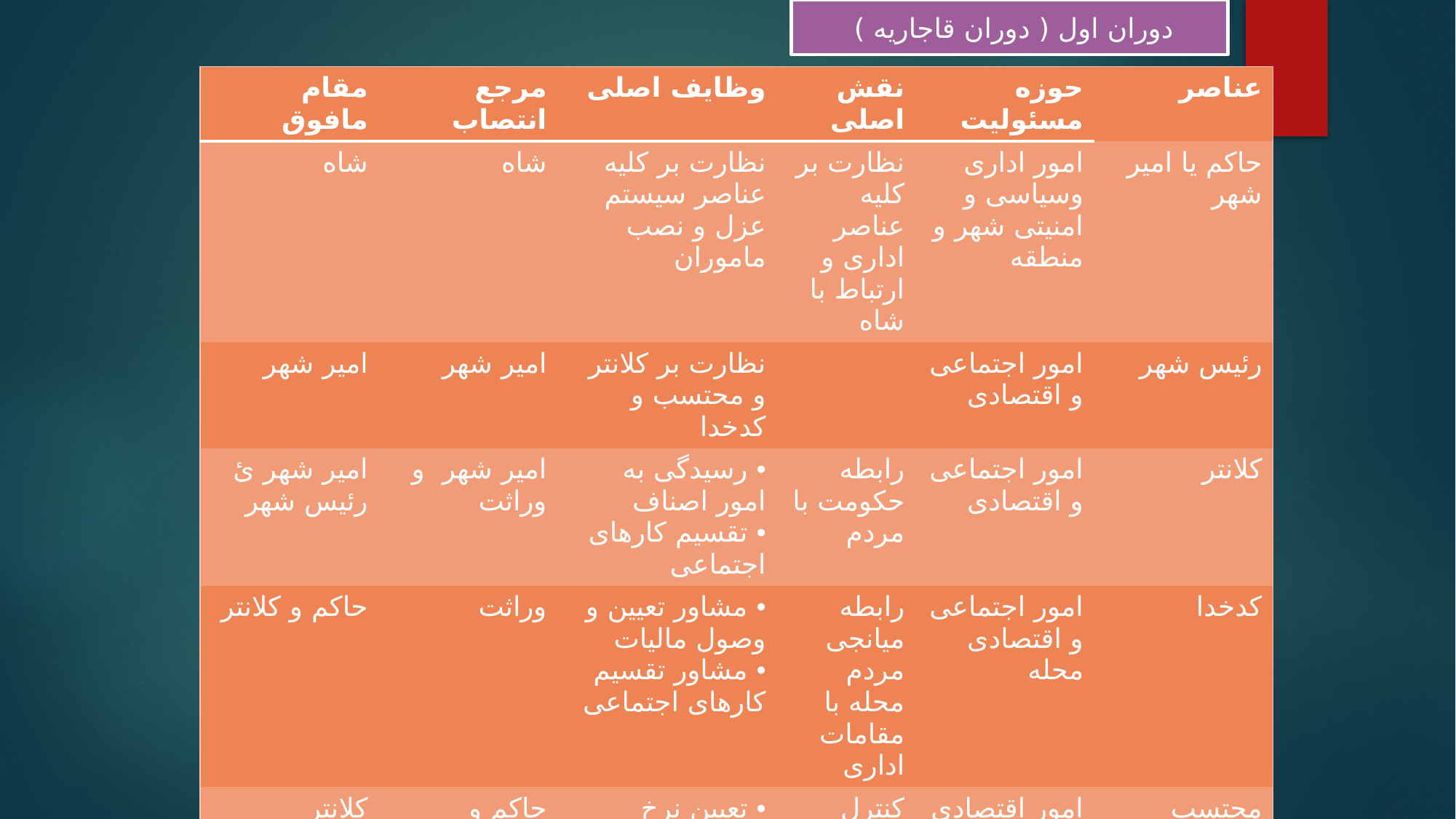

دوران اول ( دوران قاجاریه )
| مقام مافوق | مرجع انتصاب | وظایف اصلی | نقش اصلی | حوزه مسئولیت | عناصر |
| --- | --- | --- | --- | --- | --- |
| شاه | شاه | نظارت بر کلیه عناصر سیستم عزل و نصب ماموران | نظارت بر کلیه عناصر اداری و ارتباط با شاه | امور اداری وسیاسی و امنیتی شهر و منطقه | حاکم یا امیر شهر |
| امیر شهر | امیر شهر | نظارت بر کلانتر و محتسب و کدخدا |  | امور اجتماعی و اقتصادی | رئیس شهر |
| امیر شهر ئ رئیس شهر | امیر شهر و وراثت | رسیدگی به امور اصناف تقسیم کارهای اجتماعی | رابطه حکومت با مردم | امور اجتماعی و اقتصادی | کلانتر |
| حاکم و کلانتر | وراثت | مشاور تعیین و وصول مالیات مشاور تقسیم کارهای اجتماعی | رابطه میانجی مردم محله با مقامات اداری | امور اجتماعی و اقتصادی محله | کدخدا |
| کلانتر | حاکم و علمای مذهبی | تعیین نرخ اجناس نظارت و کنترل بازار | کنترل بازار اصناف | امور اقتصادی و صنفی شهر | محتسب |
| امیر شهر | حکومت مرکزی | ایجاد امنیت | ایجاد امنیت | امور انتظامی | داروغه یا عسس |